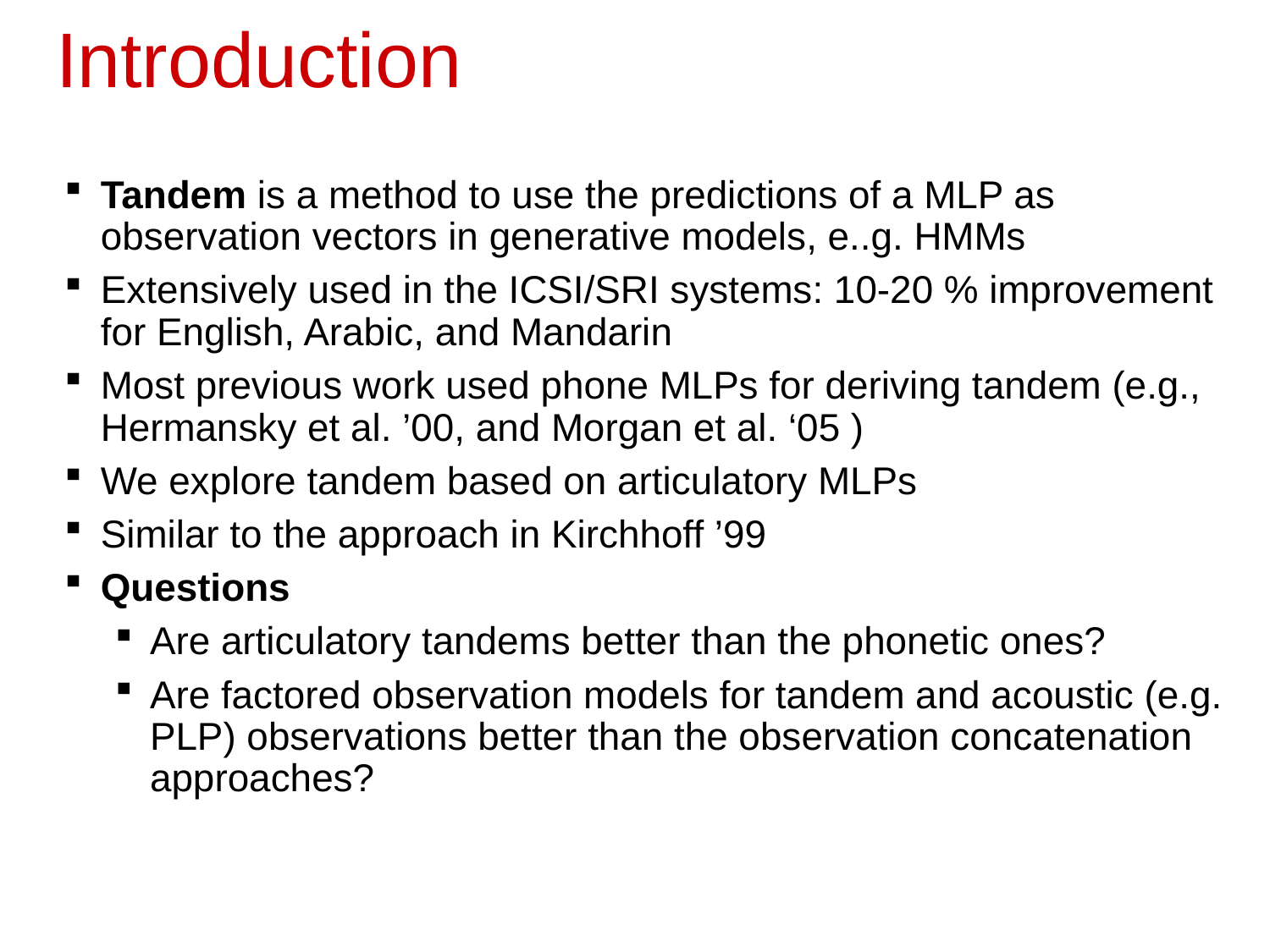

# Introduction
Tandem is a method to use the predictions of a MLP as observation vectors in generative models, e..g. HMMs
Extensively used in the ICSI/SRI systems: 10-20 % improvement for English, Arabic, and Mandarin
Most previous work used phone MLPs for deriving tandem (e.g., Hermansky et al. ’00, and Morgan et al. ‘05 )
We explore tandem based on articulatory MLPs
Similar to the approach in Kirchhoff ’99
Questions
Are articulatory tandems better than the phonetic ones?
Are factored observation models for tandem and acoustic (e.g. PLP) observations better than the observation concatenation approaches?